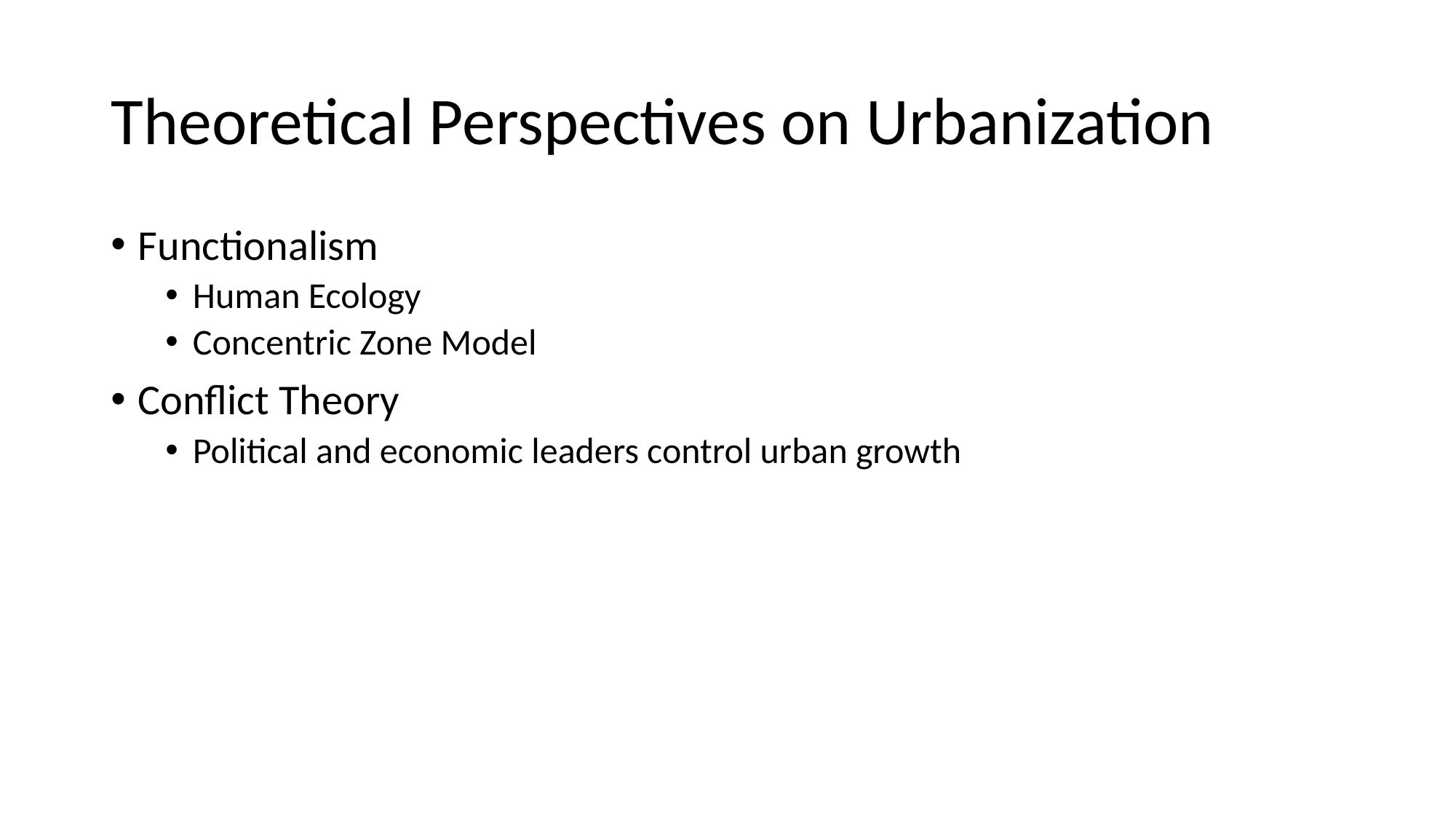

# Theoretical Perspectives on Urbanization
Functionalism
Human Ecology
Concentric Zone Model
Conflict Theory
Political and economic leaders control urban growth